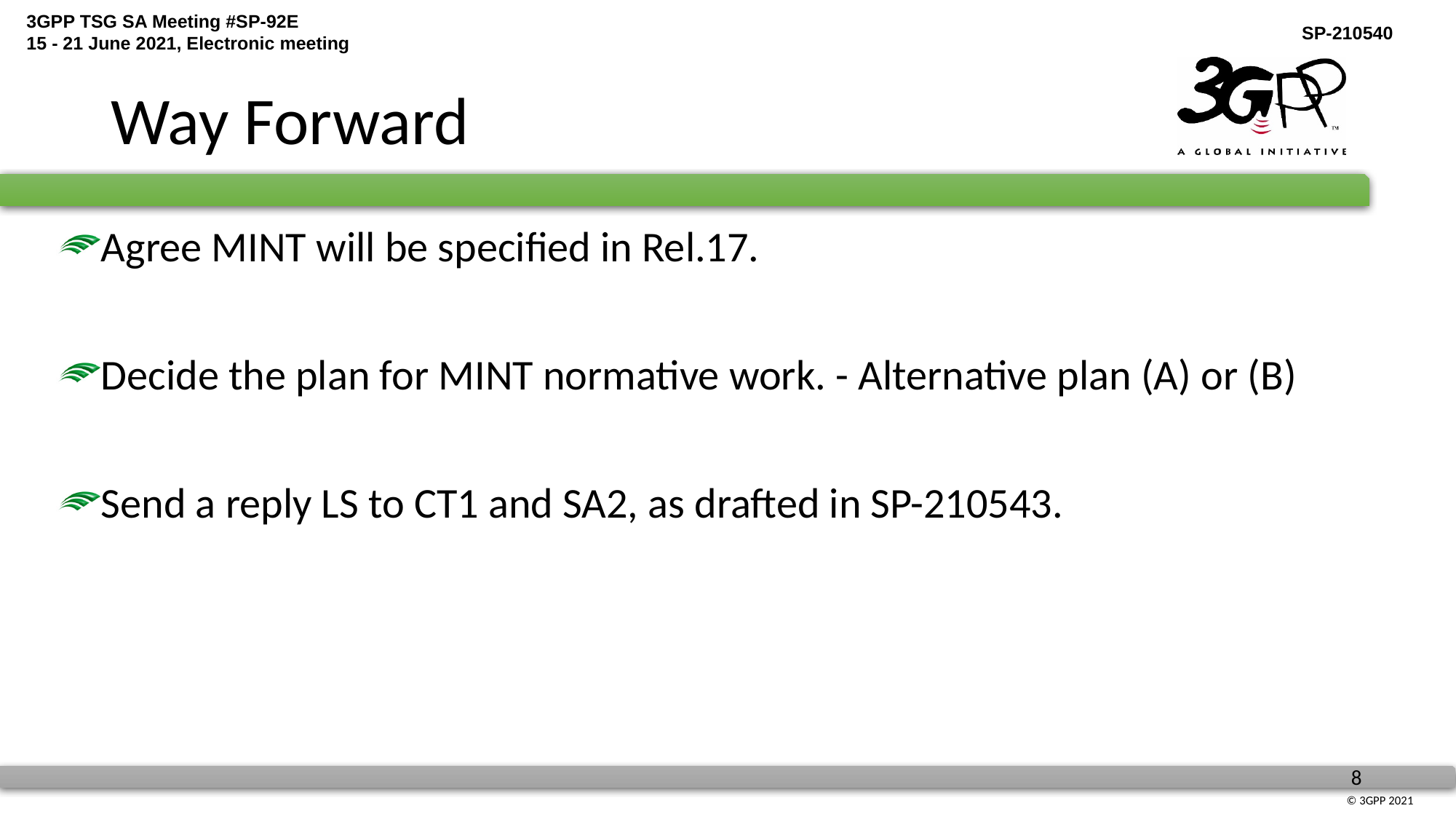

# Way Forward
Agree MINT will be specified in Rel.17.

Decide the plan for MINT normative work. - Alternative plan (A) or (B)

Send a reply LS to CT1 and SA2, as drafted in SP-210543.